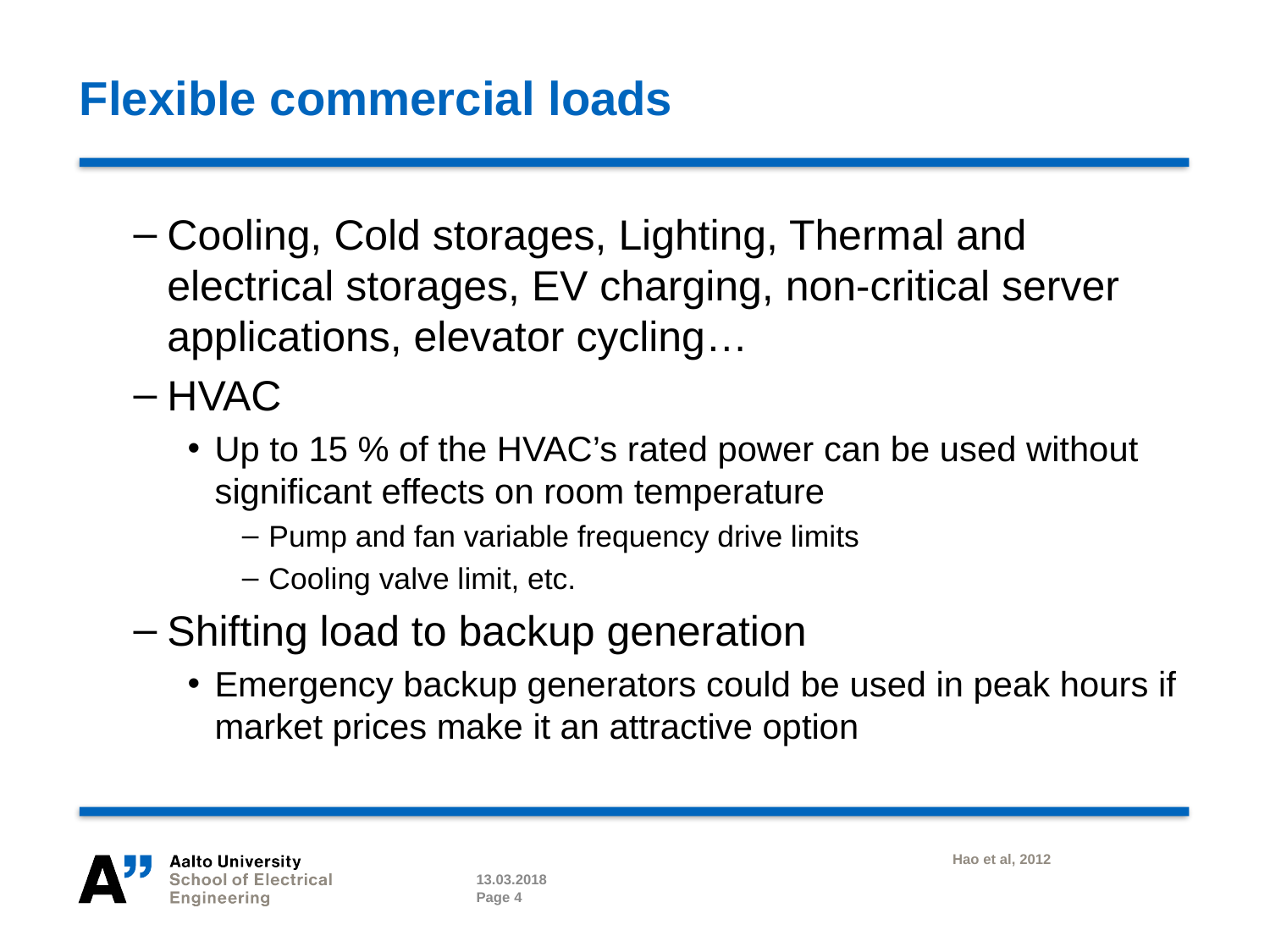

# Flexible commercial loads
Cooling, Cold storages, Lighting, Thermal and electrical storages, EV charging, non-critical server applications, elevator cycling…
HVAC
Up to 15 % of the HVAC’s rated power can be used without significant effects on room temperature
Pump and fan variable frequency drive limits
Cooling valve limit, etc.
Shifting load to backup generation
Emergency backup generators could be used in peak hours if market prices make it an attractive option

Hao et al, 2012

13.03.2018

Page 4